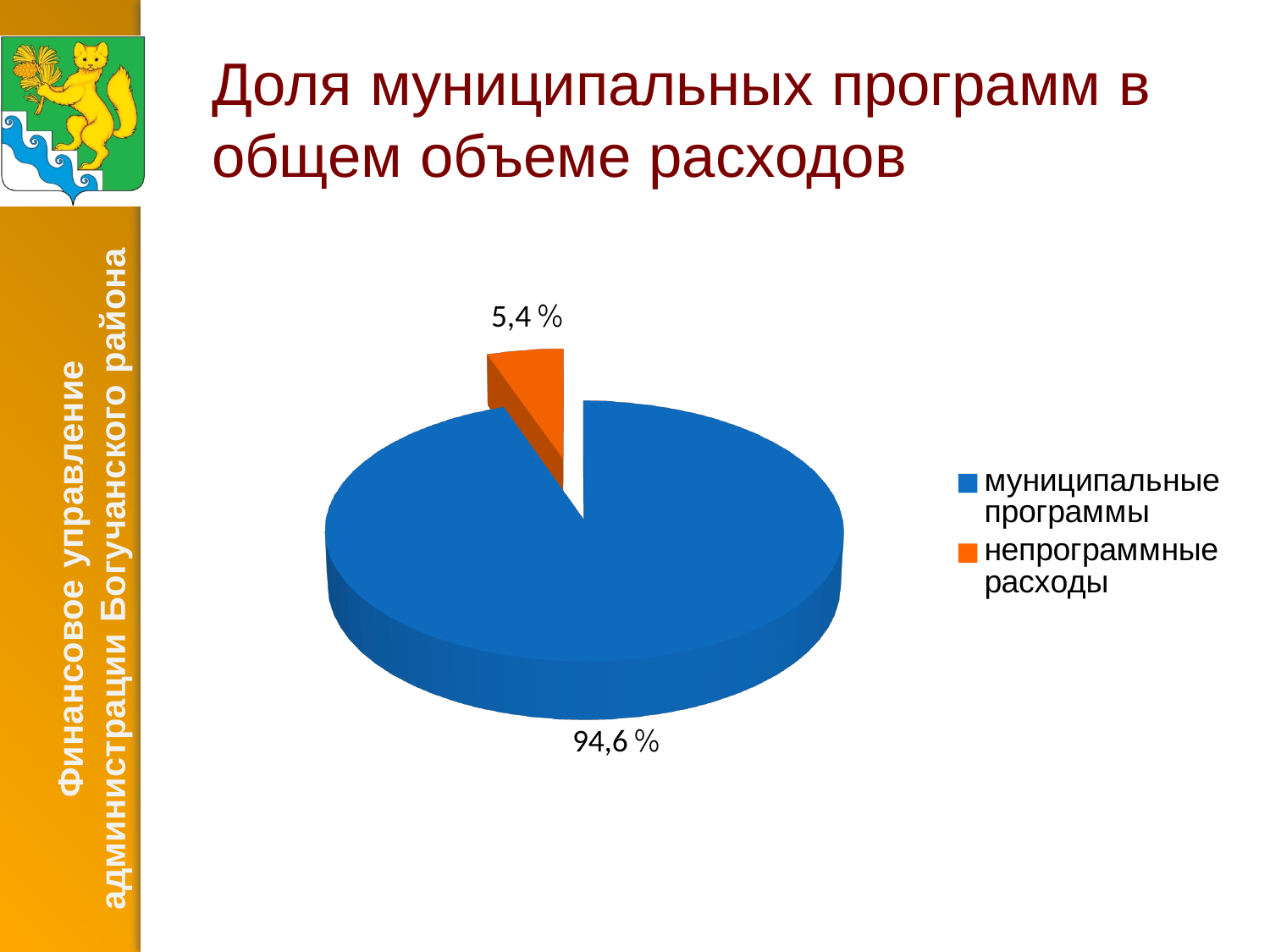

# Доля муниципальных программ в общем объеме расходов

[unsupported chart]